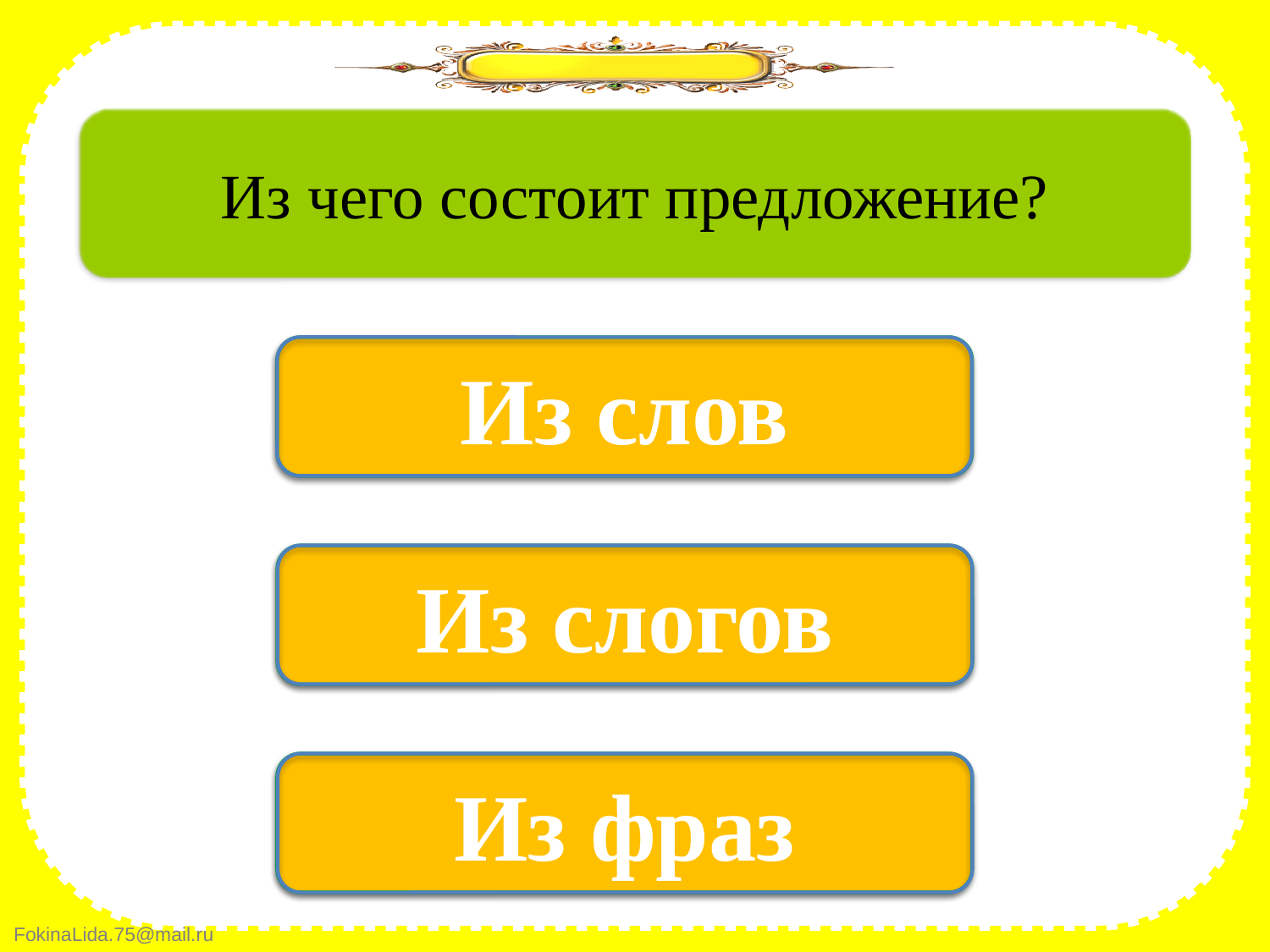

Из чего состоит предложение?
да
Из слов

нет

Из слогов
нет
Из фраз